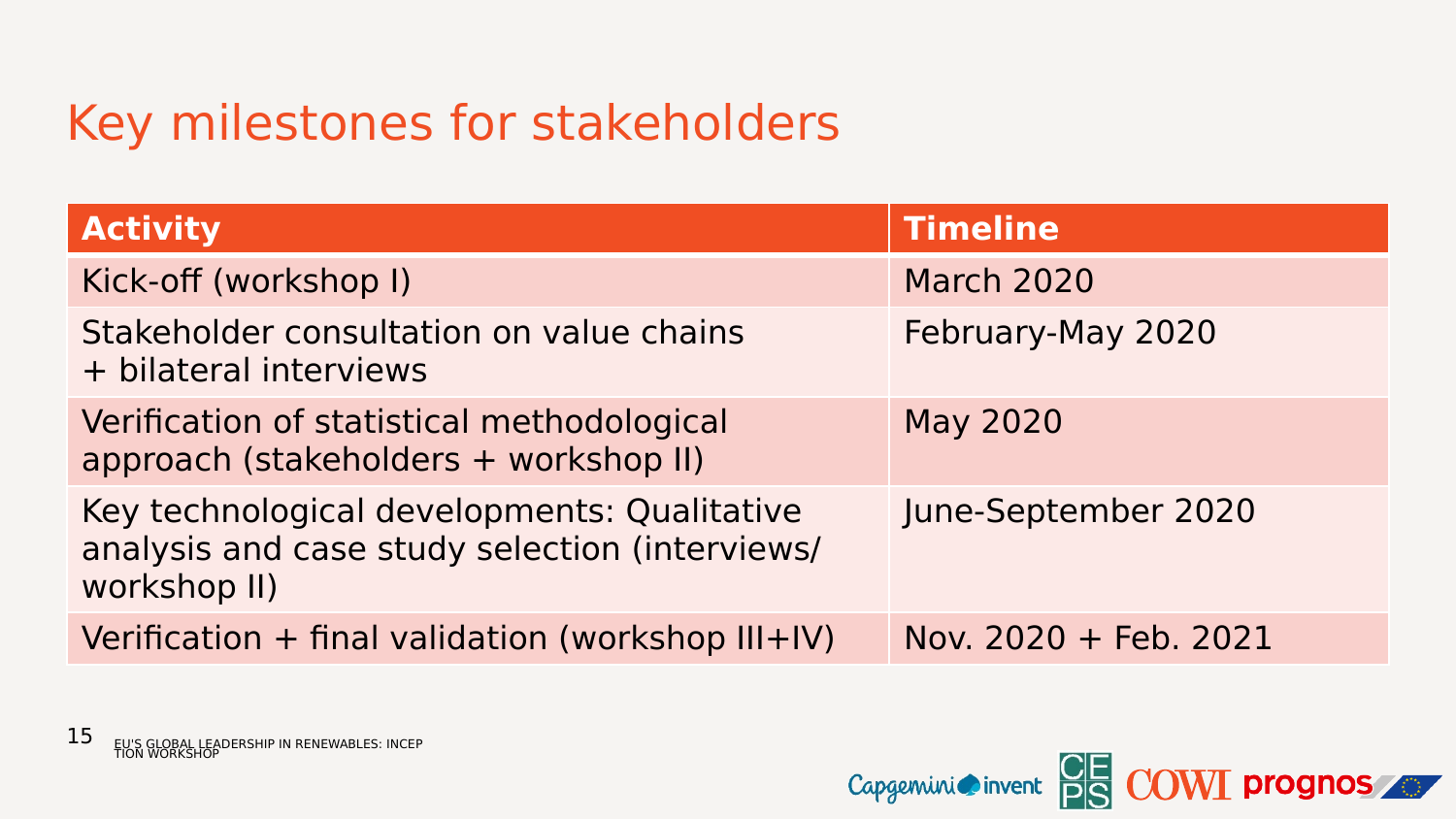

# Key milestones for stakeholders
| Activity | Timeline |
| --- | --- |
| Kick-off (workshop I) | March 2020 |
| Stakeholder consultation on value chains + bilateral interviews | February-May 2020 |
| Verification of statistical methodological approach (stakeholders + workshop II) | May 2020 |
| Key technological developments: Qualitative analysis and case study selection (interviews/ workshop II) | June-September 2020 |
| Verification + final validation (workshop III+IV) | Nov. 2020 + Feb. 2021 |
15
EU's global leadership in renewables: Inception workshop